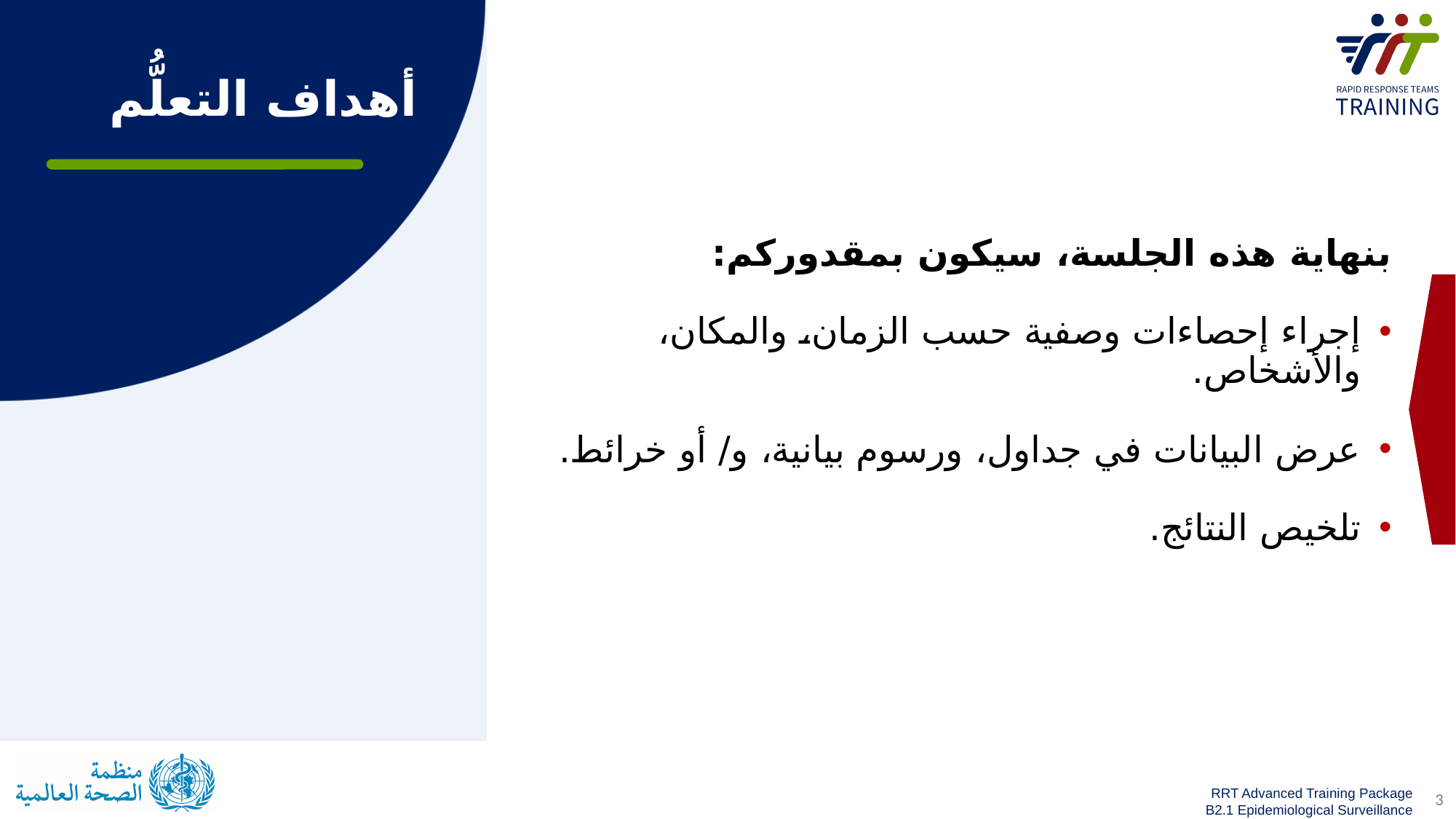

# أهداف التعلُّم
بنهاية هذه الجلسة، سيكون بمقدوركم:

إجراء إحصاءات وصفية حسب الزمان، والمكان، والأشخاص.

عرض البيانات في جداول، ورسوم بيانية، و/ أو خرائط.

تلخيص النتائج.